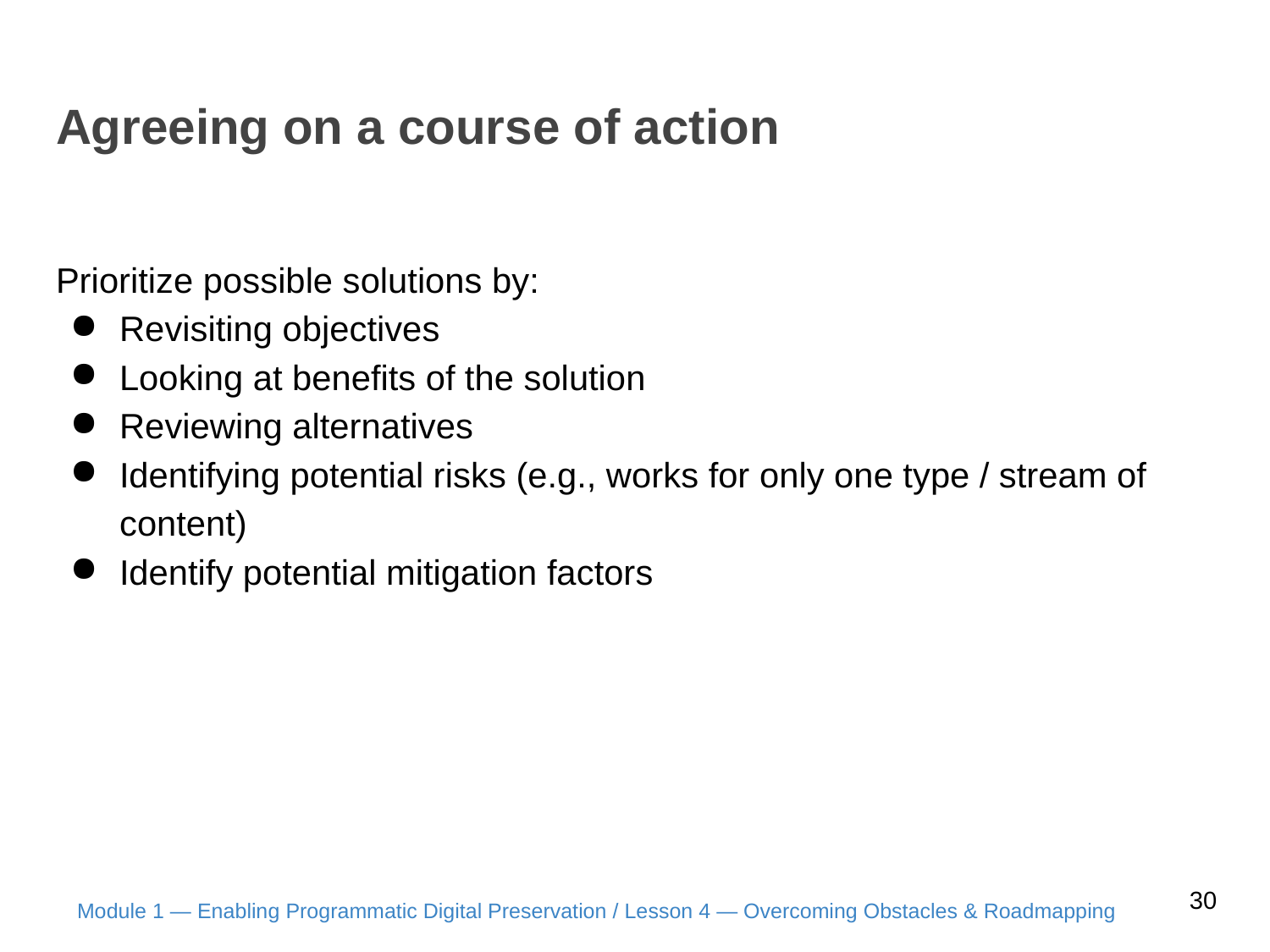

# Agreeing on a course of action
Prioritize possible solutions by:
Revisiting objectives
Looking at benefits of the solution
Reviewing alternatives
Identifying potential risks (e.g., works for only one type / stream of content)
Identify potential mitigation factors

30
Module 1 — Enabling Programmatic Digital Preservation / Lesson 4 — Overcoming Obstacles & Roadmapping